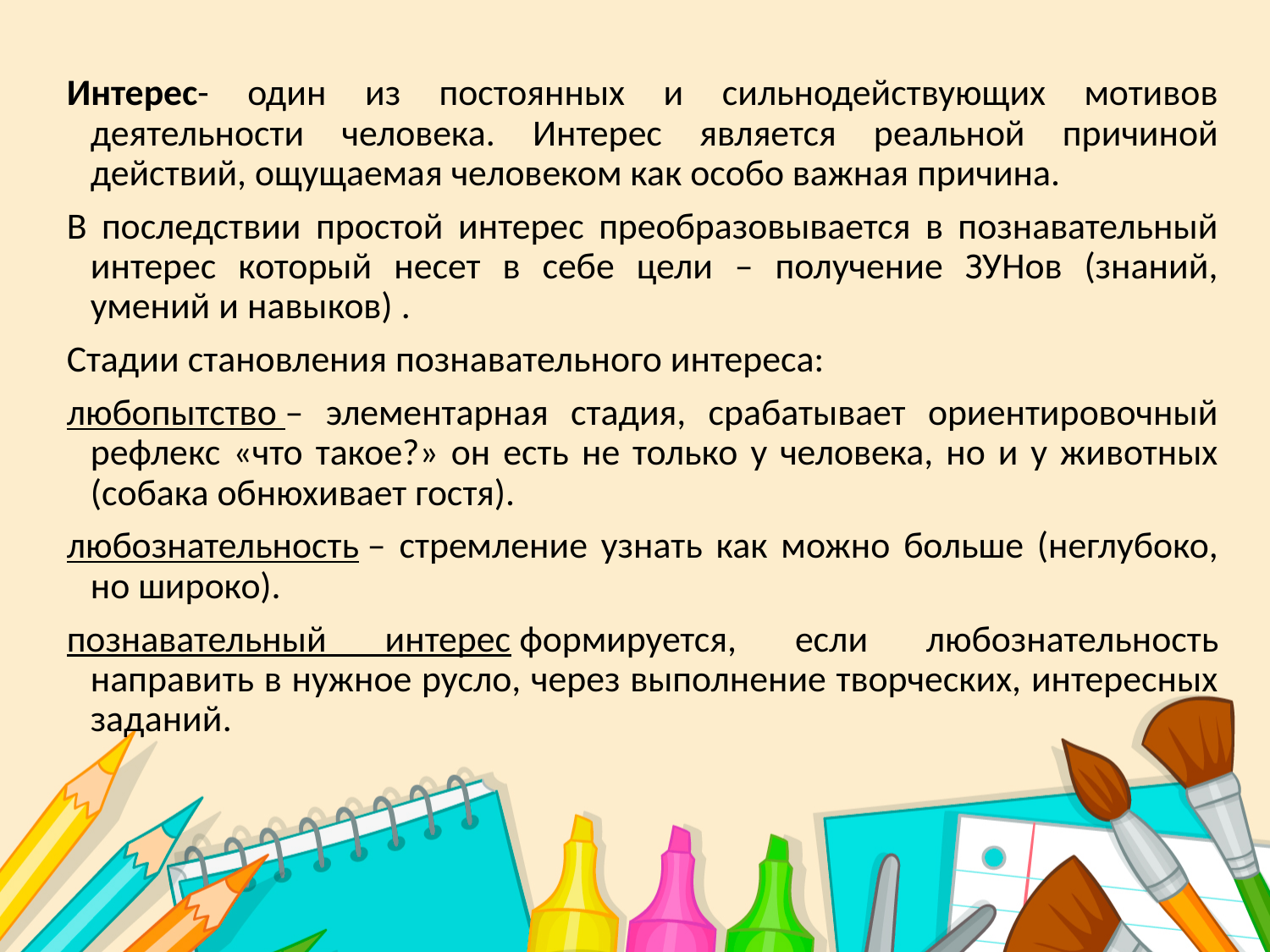

Интерес- один из постоянных и сильнодействующих мотивов деятельности человека. Интерес является реальной причиной действий, ощущаемая человеком как особо важная причина.
В последствии простой интерес преобразовывается в познавательный интерес который несет в себе цели – получение ЗУНов (знаний, умений и навыков) .
Стадии становления познавательного интереса:
любопытство – элементарная стадия, срабатывает ориентировочный рефлекс «что такое?» он есть не только у человека, но и у животных (собака обнюхивает гостя).
любознательность – стремление узнать как можно больше (неглубоко, но широко).
познавательный интерес формируется, если любознательность направить в нужное русло, через выполнение творческих, интересных заданий.